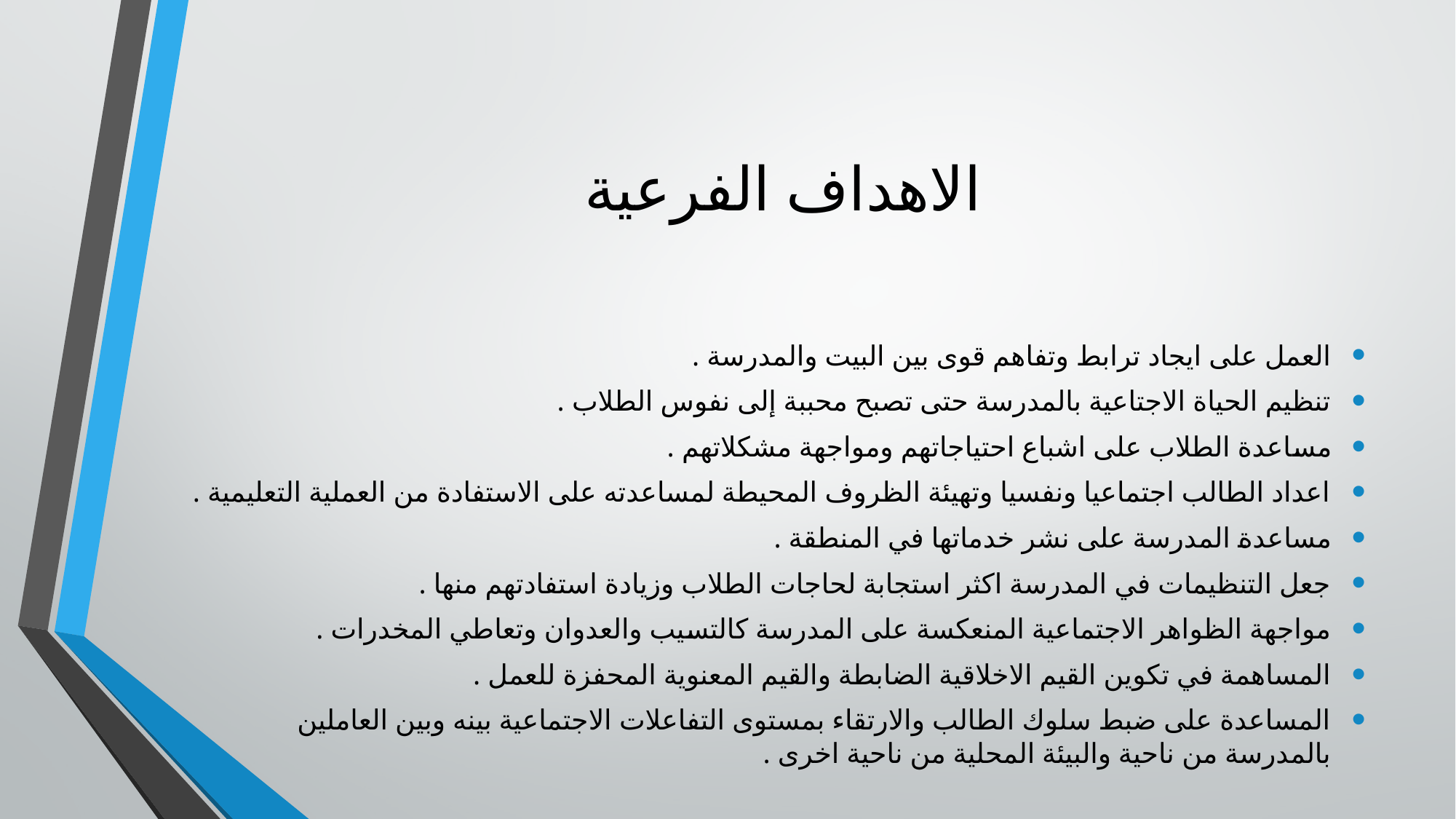

# الاهداف الفرعية
العمل على ايجاد ترابط وتفاهم قوى بين البيت والمدرسة .
تنظيم الحياة الاجتاعية بالمدرسة حتى تصبح محببة إلى نفوس الطلاب .
مساعدة الطلاب على اشباع احتياجاتهم ومواجهة مشكلاتهم .
اعداد الطالب اجتماعيا ونفسيا وتهيئة الظروف المحيطة لمساعدته على الاستفادة من العملية التعليمية .
مساعدة المدرسة على نشر خدماتها في المنطقة .
جعل التنظيمات في المدرسة اكثر استجابة لحاجات الطلاب وزيادة استفادتهم منها .
مواجهة الظواهر الاجتماعية المنعكسة على المدرسة كالتسيب والعدوان وتعاطي المخدرات .
المساهمة في تكوين القيم الاخلاقية الضابطة والقيم المعنوية المحفزة للعمل .
المساعدة على ضبط سلوك الطالب والارتقاء بمستوى التفاعلات الاجتماعية بينه وبين العاملين بالمدرسة من ناحية والبيئة المحلية من ناحية اخرى .